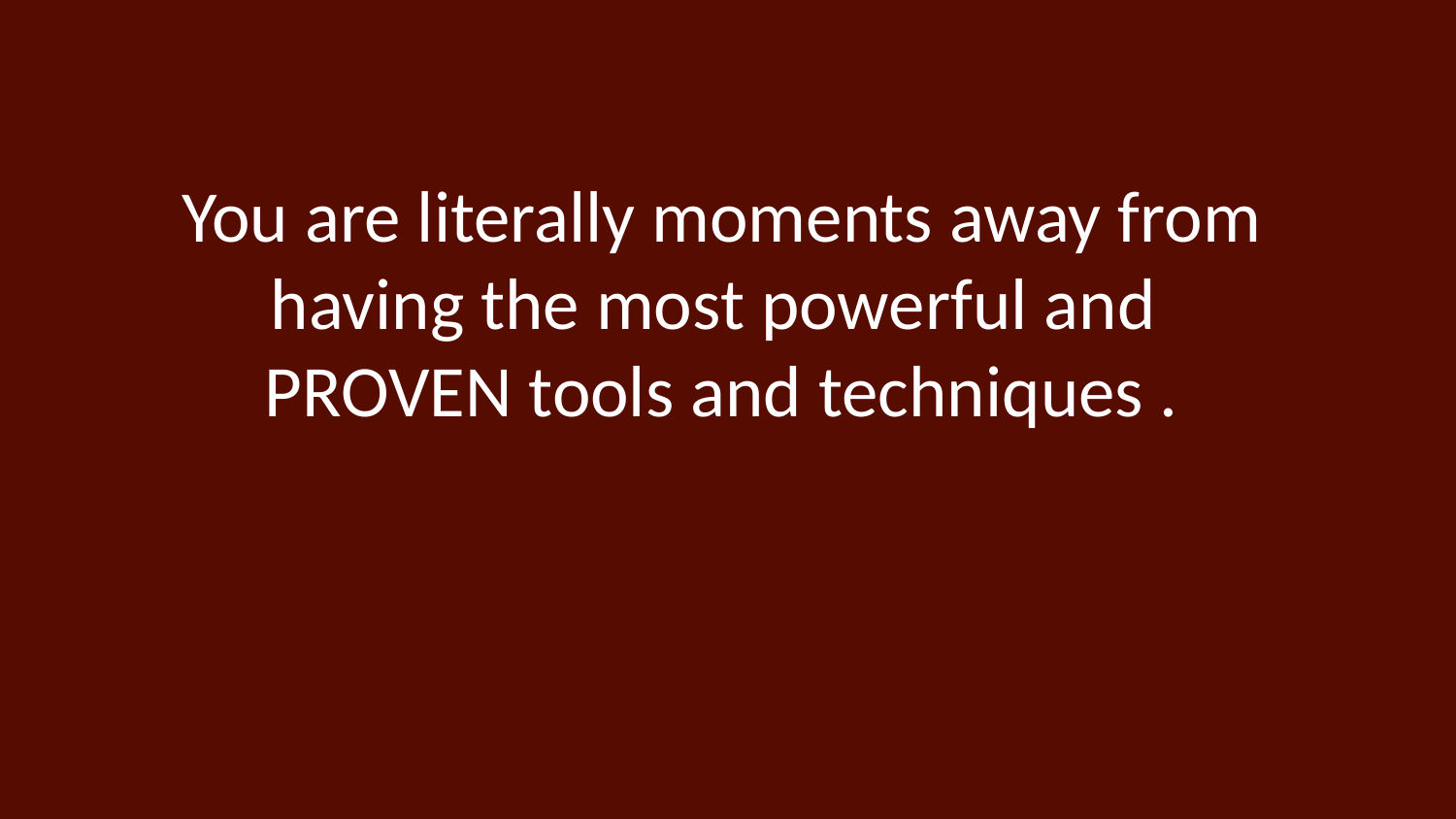

You are literally moments away from having the most powerful and
PROVEN tools and techniques .